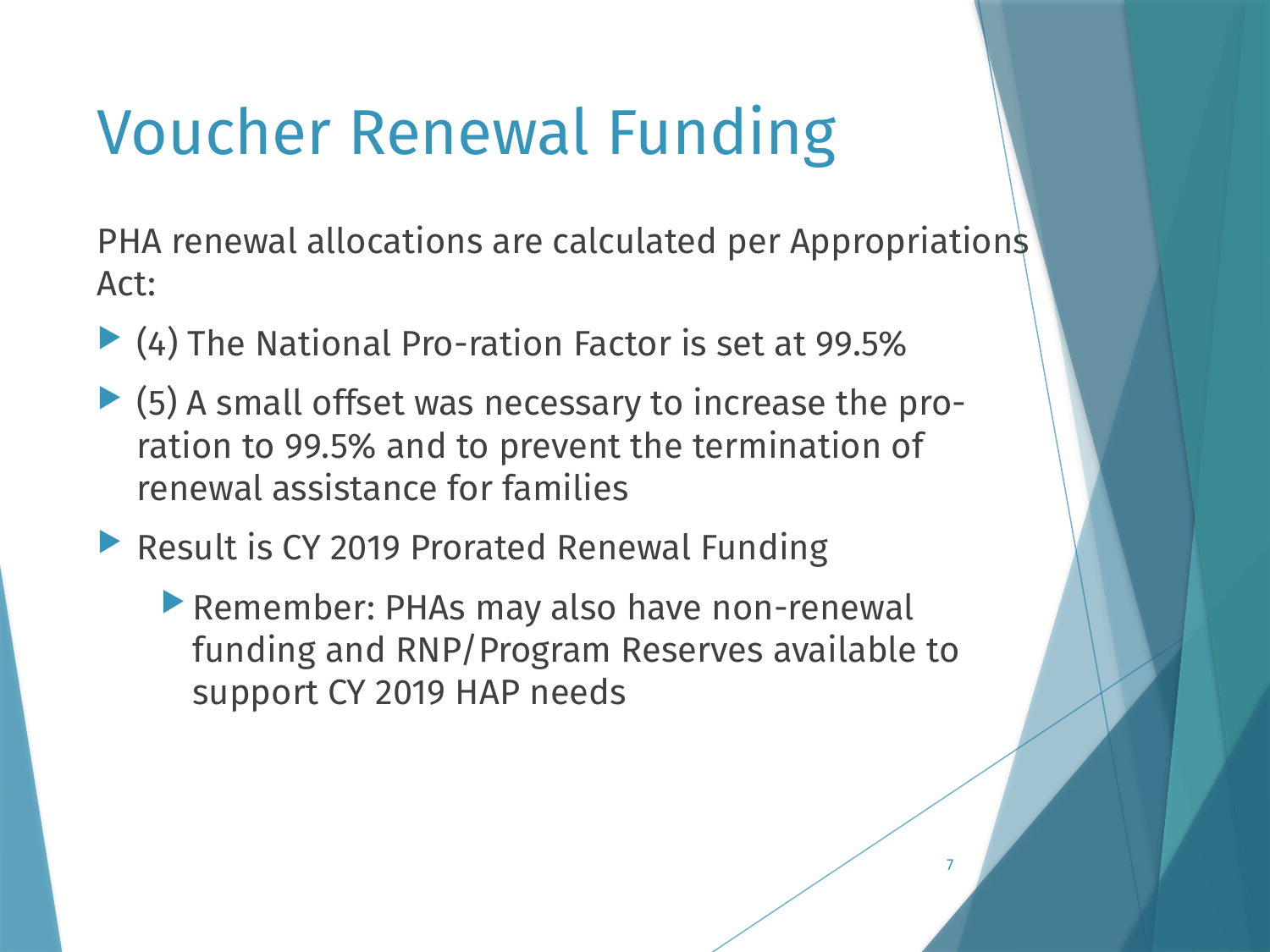

# Voucher Renewal Funding
PHA renewal allocations are calculated per Appropriations Act:
(4) The National Pro-ration Factor is set at 99.5%
(5) A small offset was necessary to increase the pro-ration to 99.5% and to prevent the termination of renewal assistance for families
Result is CY 2019 Prorated Renewal Funding
Remember: PHAs may also have non-renewal funding and RNP/Program Reserves available to support CY 2019 HAP needs

7